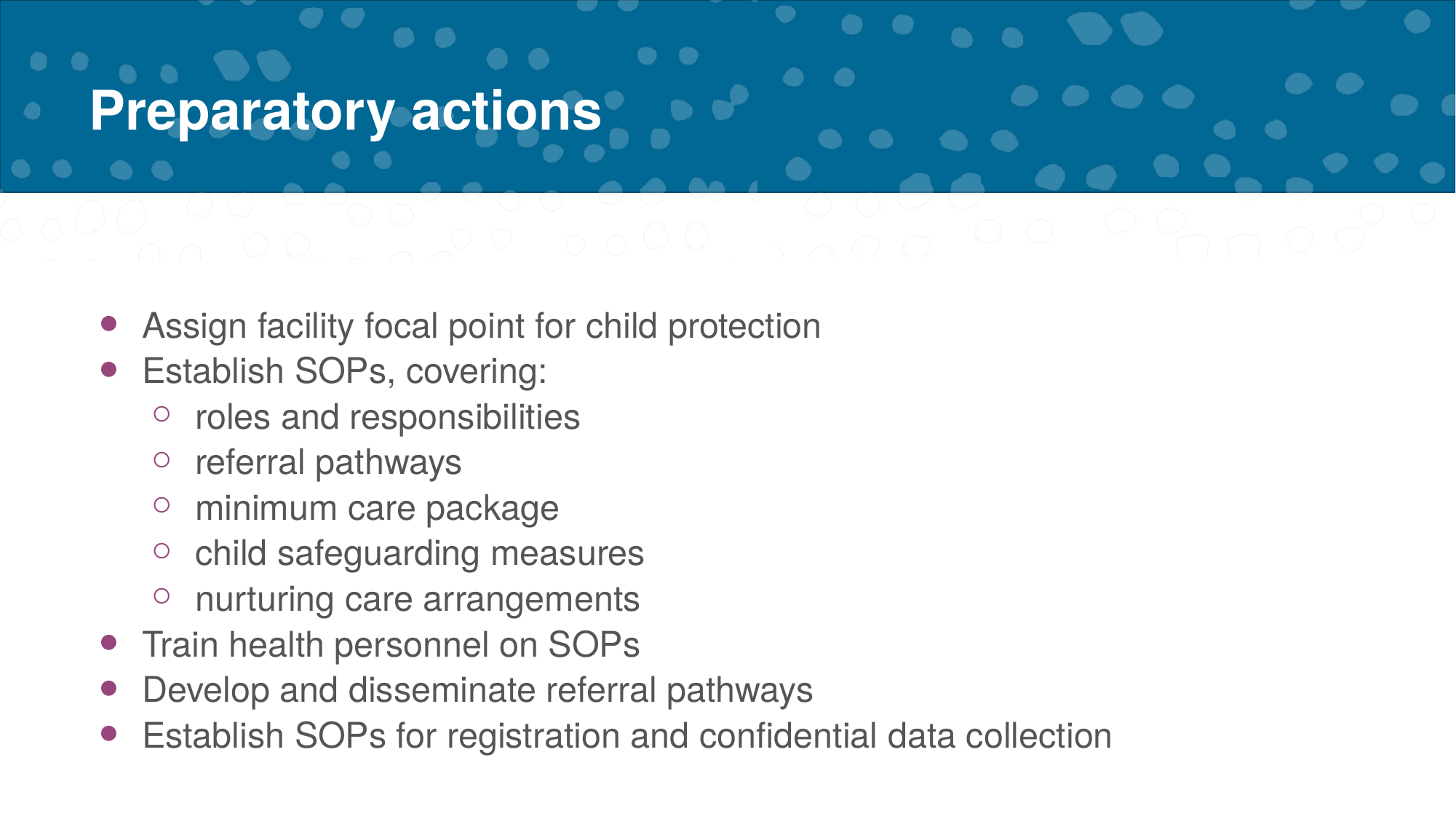

# Preparatory actions

Assign facility focal point for child protection
Establish SOPs, covering:
roles and responsibilities
referral pathways
minimum care package
child safeguarding measures
nurturing care arrangements
Train health personnel on SOPs
Develop and disseminate referral pathways
Establish SOPs for registration and confidential data collection